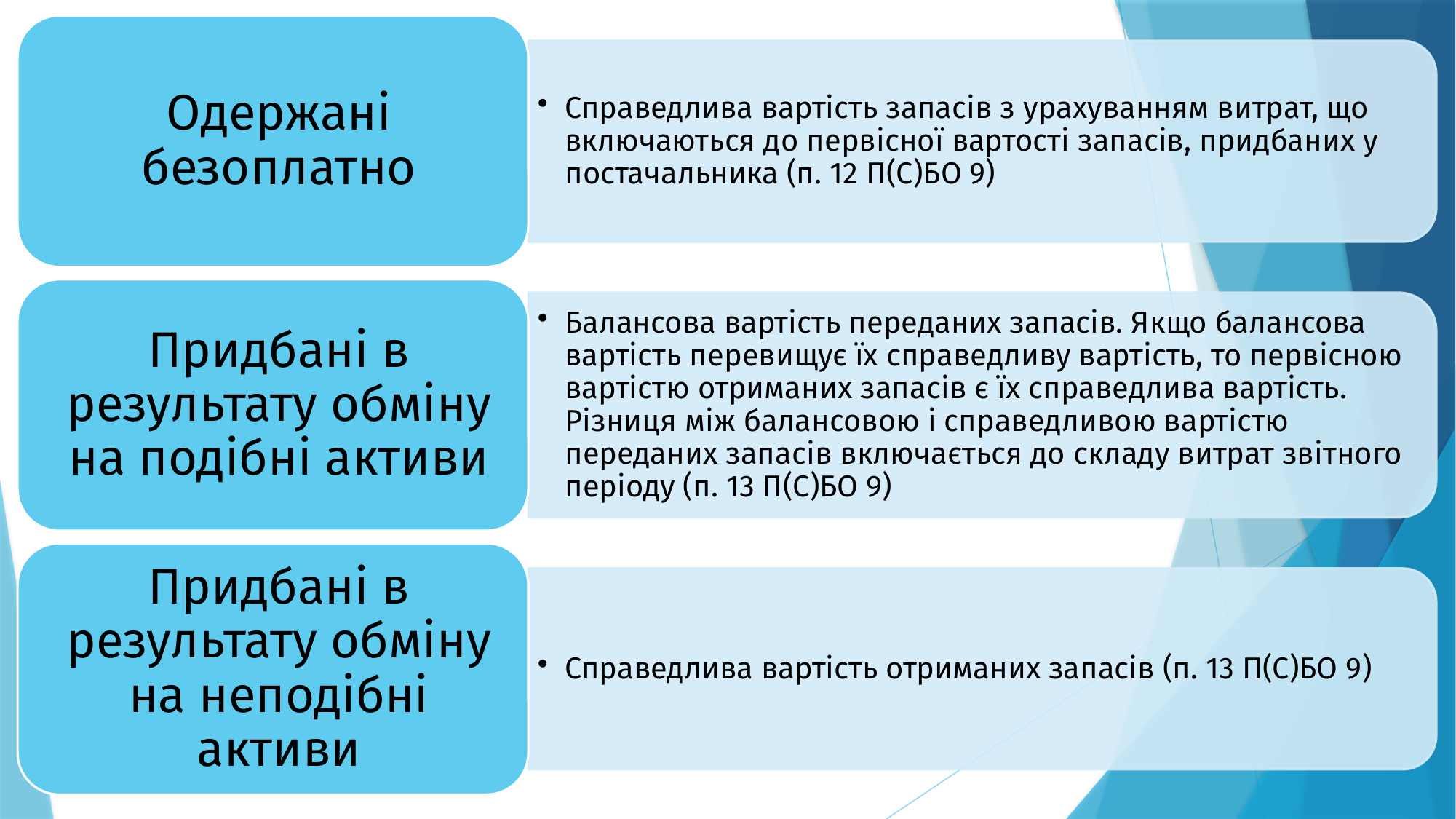

Справедлива вартість запасів з урахуванням витрат, що включаються до первісної вартості запасів, придбаних у постачальника (п. 12 П(С)БО 9)
Одержані безоплатно
Балансова вартість переданих запасів. Якщо балансова вартість перевищує їх справедливу вартість, то первісною вартістю отриманих запасів є їх справедлива вартість. Різниця між балансовою і справедливою вартістю переданих запасів включається до складу витрат звітного періоду (п. 13 П(С)БО 9)
Придбані в результату обміну на подібні активи
Справедлива вартість отриманих запасів (п. 13 П(С)БО 9)
Придбані в результату обміну на неподібні активи